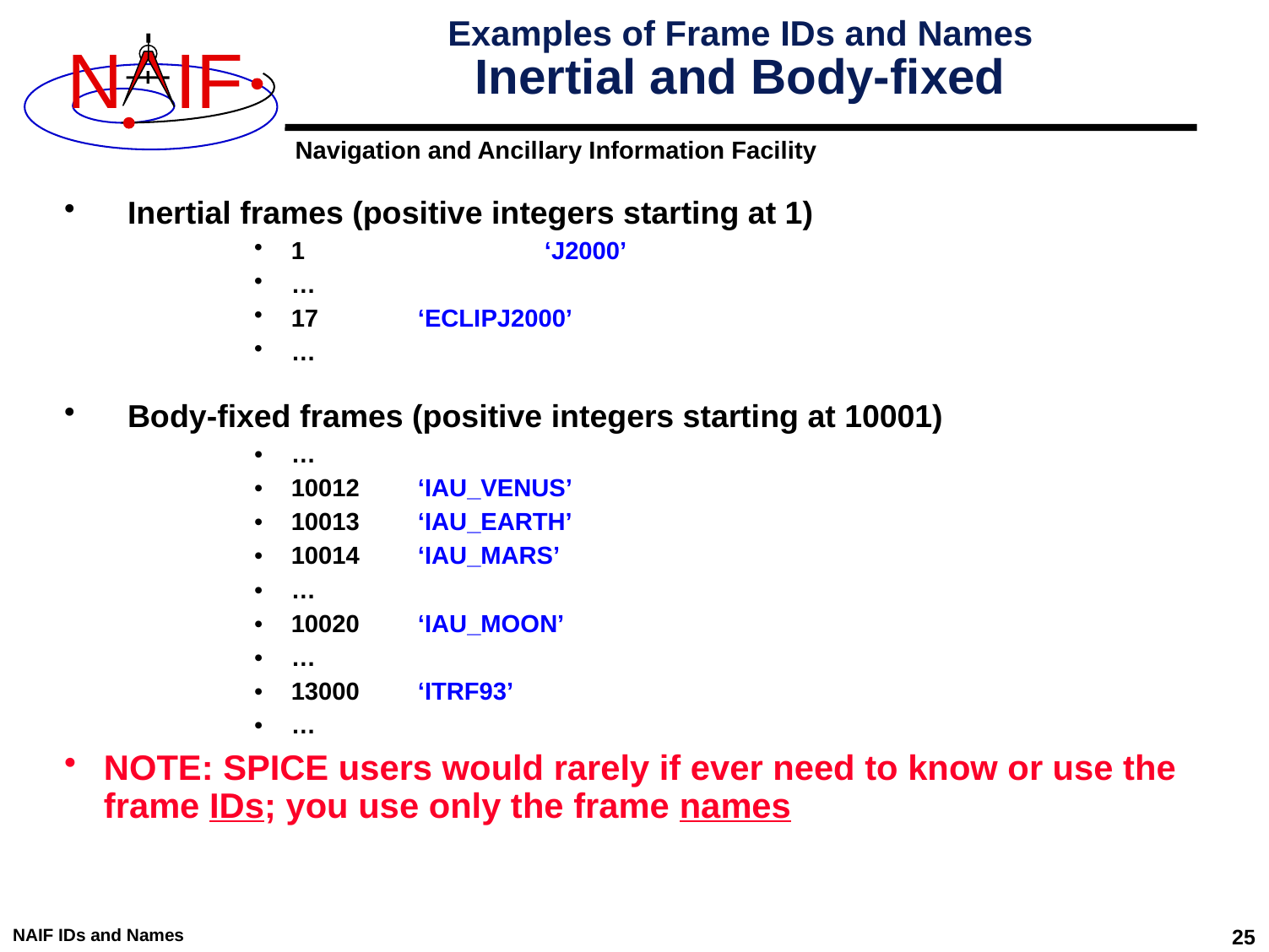

# Examples of Frame IDs and Names Inertial and Body-fixed
Inertial frames (positive integers starting at 1)
1		‘J2000’
…
17	‘ECLIPJ2000’
…

Body-fixed frames (positive integers starting at 10001)
…
10012	‘IAU_VENUS’
10013	‘IAU_EARTH’
10014	‘IAU_MARS’
…
10020	‘IAU_MOON’
…
13000	‘ITRF93’
…
NOTE: SPICE users would rarely if ever need to know or use the frame IDs; you use only the frame names

NAIF IDs and Names
25